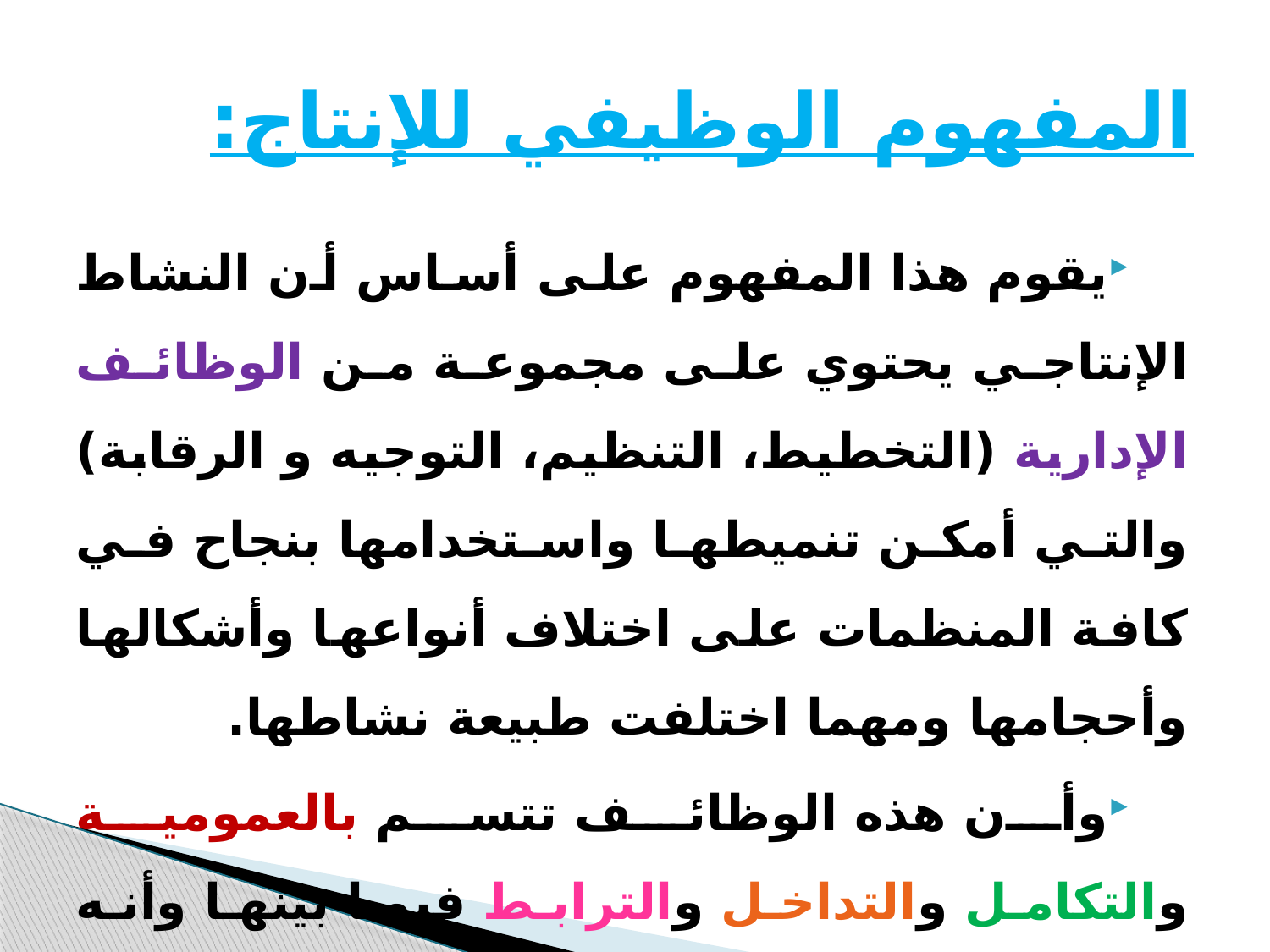

# المفهوم الوظيفي للإنتاج:
يقوم هذا المفهوم على أساس أن النشاط الإنتاجي يحتوي على مجموعة من الوظائف الإدارية (التخطيط، التنظيم، التوجيه و الرقابة) والتي أمكن تنميطها واستخدامها بنجاح في كافة المنظمات على اختلاف أنواعها وأشكالها وأحجامها ومهما اختلفت طبيعة نشاطها.
وأن هذه الوظائف تتسم بالعمومية والتكامل والتداخل والترابط فيما بينها وأنه يمكن تطبيقها في مجال الأنشطة الإنتاجية.